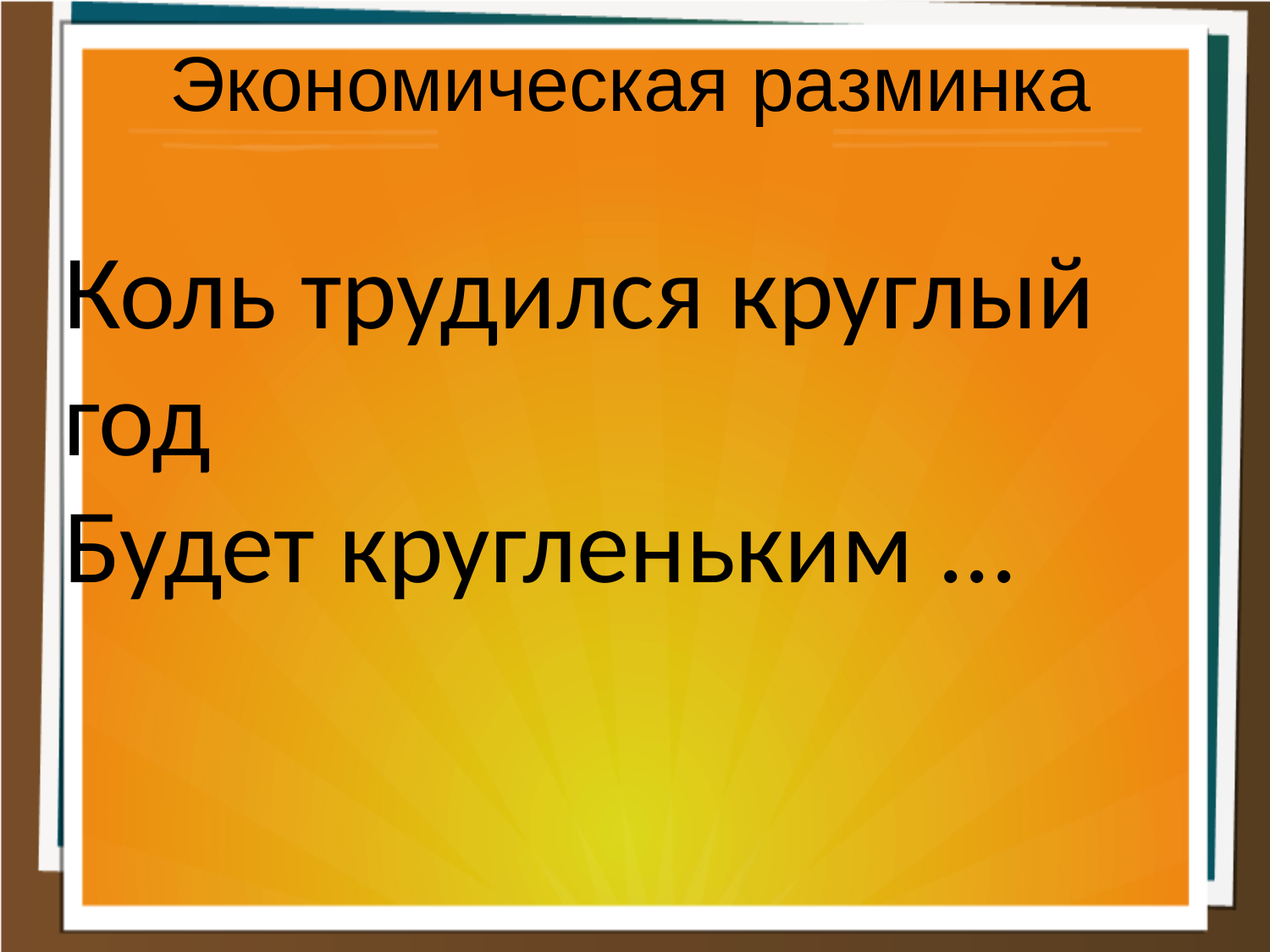

Экономическая разминка
Коль трудился круглый год
Будет кругленьким ...